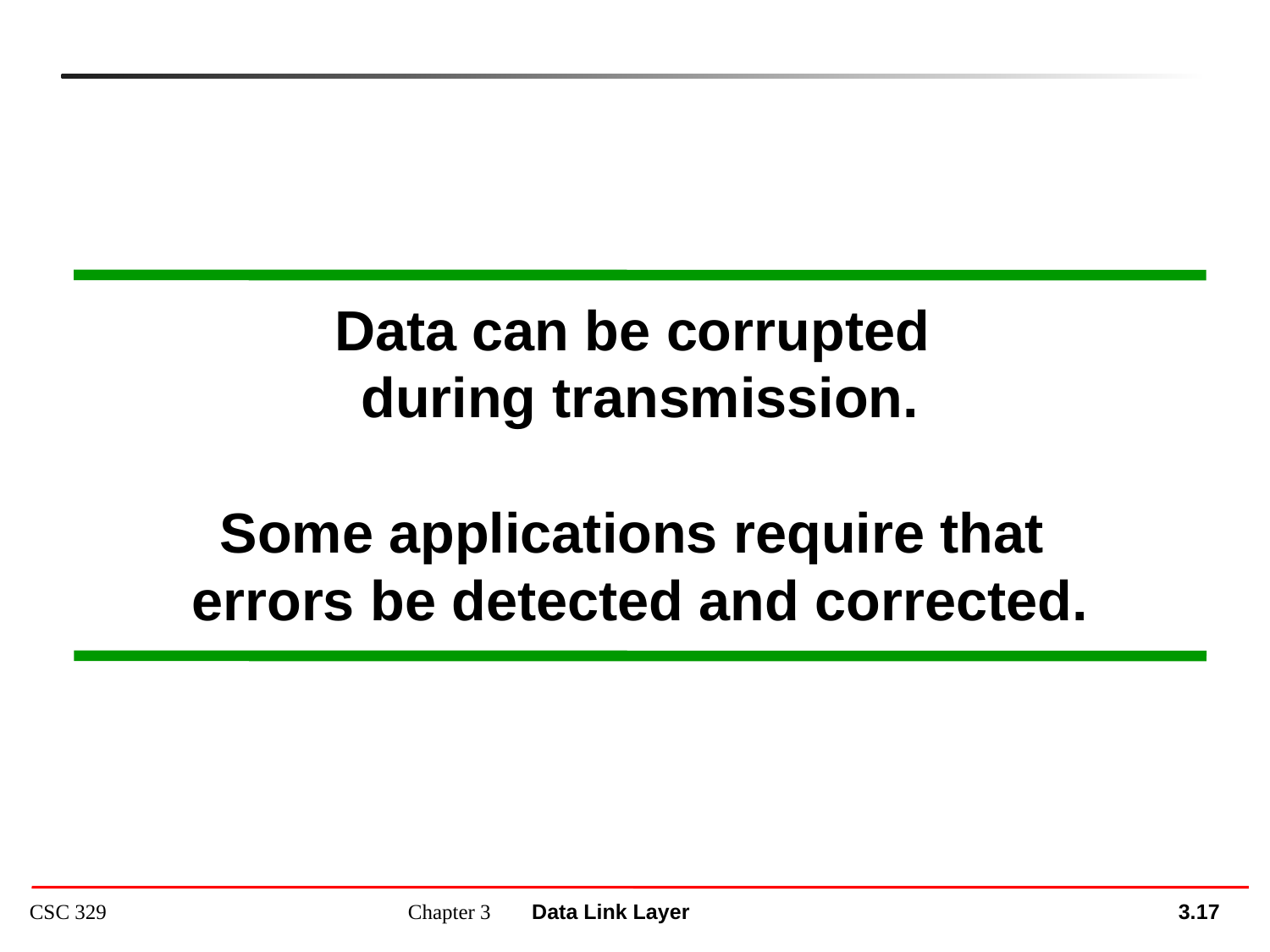

Data can be corrupted
during transmission.
Some applications require that
errors be detected and corrected.